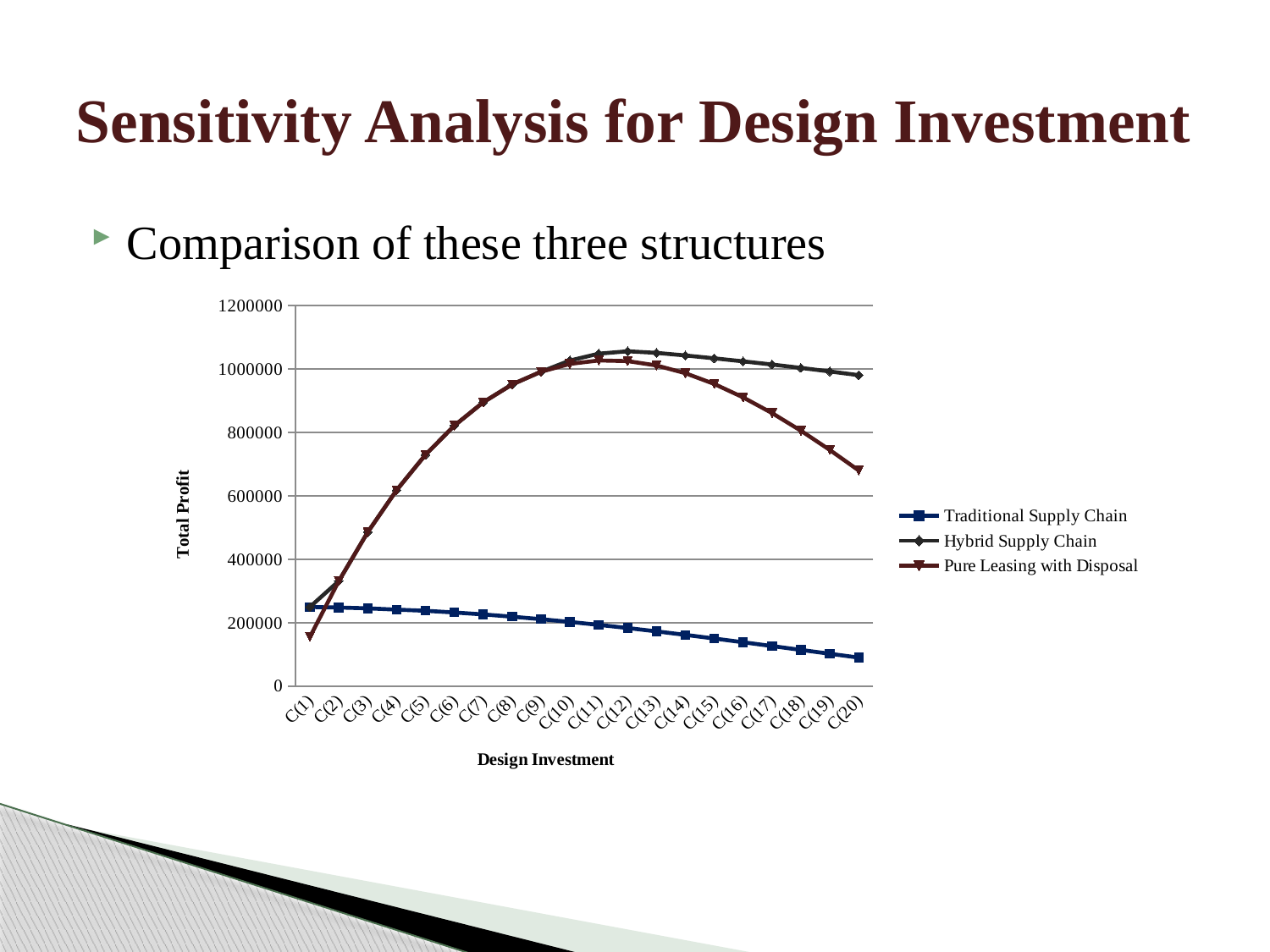

# Sensitivity Analysis for Design Investment
Comparison of these three structures

### Chart

| Category |  |  |  |
|---|---|---|---|
| C(1) | 249500.0 | 249500.0 | 155003.0 |
| C(2) | 247775.0 | 331317.0 | 331317.0 |
| C(3) | 245355.0 | 485423.0 | 485423.0 |
| C(4) | 241191.0 | 617833.0 | 617833.0 |
| C(5) | 237559.0 | 729551.0 | 729551.0 |
| C(6) | 232244.0 | 821665.0 | 821665.0 |
| C(7) | 226032.0 | 895283.0 | 895283.0 |
| C(8) | 218966.0 | 951525.0 | 951525.0 |
| C(9) | 211089.0 | 991511.0 | 991511.0 |
| C(10) | 202455.0 | 1027020.0 | 1016370.0 |
| C(11) | 193120.0 | 1048560.0 | 1027220.0 |
| C(12) | 183148.0 | 1056250.0 | 1025180.0 |
| C(13) | 172608.0 | 1051210.0 | 1011400.0 |
| C(14) | 161575.0 | 1042870.0 | 986980.0 |
| C(15) | 150130.0 | 1033930.0 | 953061.0 |
| C(16) | 138361.0 | 1024420.0 | 910766.0 |
| C(17) | 126359.0 | 1014350.0 | 861221.0 |
| C(18) | 114225.0 | 1003710.0 | 805553.0 |
| C(19) | 102063.0 | 992527.0 | 744887.0 |
| C(20) | 89985.0 | 980804.0 | 680351.0 |